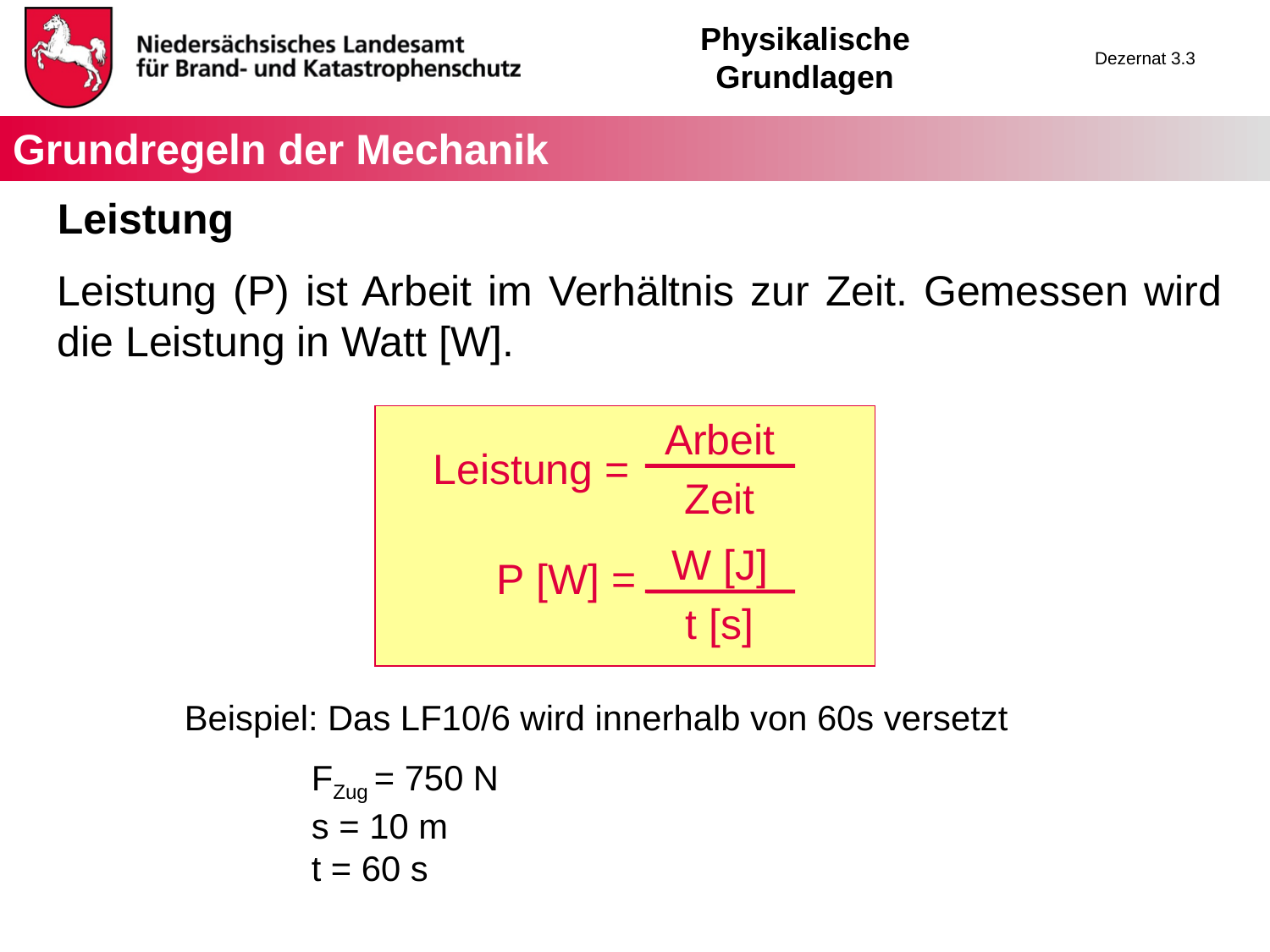

# Grundregeln der Mechanik
Leistung
Leistung (P) ist Arbeit im Verhältnis zur Zeit. Gemessen wird die Leistung in Watt [W].

	Beispiel: Das LF10/6 wird innerhalb von 60s versetzt
		FZug = 750 N
		s = 10 m
		t = 60 s

    Leistung =
    P [W] =
Arbeit
Zeit

W [J]
t [s]